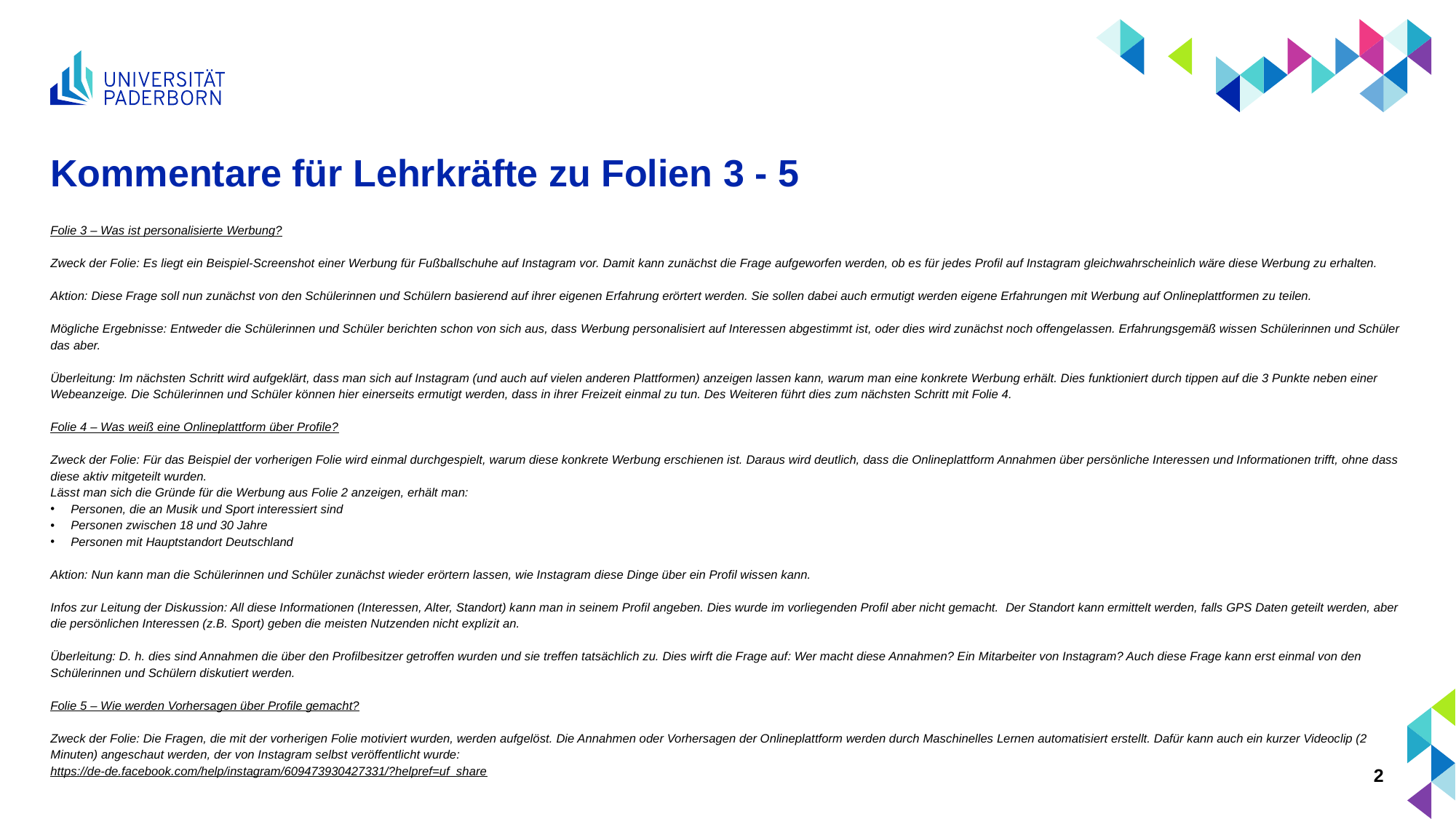

# Kommentare für Lehrkräfte zu Folien 3 - 5
Folie 3 – Was ist personalisierte Werbung?

Zweck der Folie: Es liegt ein Beispiel-Screenshot einer Werbung für Fußballschuhe auf Instagram vor. Damit kann zunächst die Frage aufgeworfen werden, ob es für jedes Profil auf Instagram gleichwahrscheinlich wäre diese Werbung zu erhalten.

Aktion: Diese Frage soll nun zunächst von den Schülerinnen und Schülern basierend auf ihrer eigenen Erfahrung erörtert werden. Sie sollen dabei auch ermutigt werden eigene Erfahrungen mit Werbung auf Onlineplattformen zu teilen.

Mögliche Ergebnisse: Entweder die Schülerinnen und Schüler berichten schon von sich aus, dass Werbung personalisiert auf Interessen abgestimmt ist, oder dies wird zunächst noch offengelassen. Erfahrungsgemäß wissen Schülerinnen und Schüler das aber.

Überleitung: Im nächsten Schritt wird aufgeklärt, dass man sich auf Instagram (und auch auf vielen anderen Plattformen) anzeigen lassen kann, warum man eine konkrete Werbung erhält. Dies funktioniert durch tippen auf die 3 Punkte neben einer Webeanzeige. Die Schülerinnen und Schüler können hier einerseits ermutigt werden, dass in ihrer Freizeit einmal zu tun. Des Weiteren führt dies zum nächsten Schritt mit Folie 4.

Folie 4 – Was weiß eine Onlineplattform über Profile?

Zweck der Folie: Für das Beispiel der vorherigen Folie wird einmal durchgespielt, warum diese konkrete Werbung erschienen ist. Daraus wird deutlich, dass die Onlineplattform Annahmen über persönliche Interessen und Informationen trifft, ohne dass diese aktiv mitgeteilt wurden.
Lässt man sich die Gründe für die Werbung aus Folie 2 anzeigen, erhält man:
Personen, die an Musik und Sport interessiert sind
Personen zwischen 18 und 30 Jahre
Personen mit Hauptstandort Deutschland

Aktion: Nun kann man die Schülerinnen und Schüler zunächst wieder erörtern lassen, wie Instagram diese Dinge über ein Profil wissen kann.

Infos zur Leitung der Diskussion: All diese Informationen (Interessen, Alter, Standort) kann man in seinem Profil angeben. Dies wurde im vorliegenden Profil aber nicht gemacht.  Der Standort kann ermittelt werden, falls GPS Daten geteilt werden, aber die persönlichen Interessen (z.B. Sport) geben die meisten Nutzenden nicht explizit an.

Überleitung: D. h. dies sind Annahmen die über den Profilbesitzer getroffen wurden und sie treffen tatsächlich zu. Dies wirft die Frage auf: Wer macht diese Annahmen? Ein Mitarbeiter von Instagram? Auch diese Frage kann erst einmal von den Schülerinnen und Schülern diskutiert werden.

Folie 5 – Wie werden Vorhersagen über Profile gemacht?

Zweck der Folie: Die Fragen, die mit der vorherigen Folie motiviert wurden, werden aufgelöst. Die Annahmen oder Vorhersagen der Onlineplattform werden durch Maschinelles Lernen automatisiert erstellt. Dafür kann auch ein kurzer Videoclip (2 Minuten) angeschaut werden, der von Instagram selbst veröffentlicht wurde:
https://de-de.facebook.com/help/instagram/609473930427331/?helpref=uf_share

2